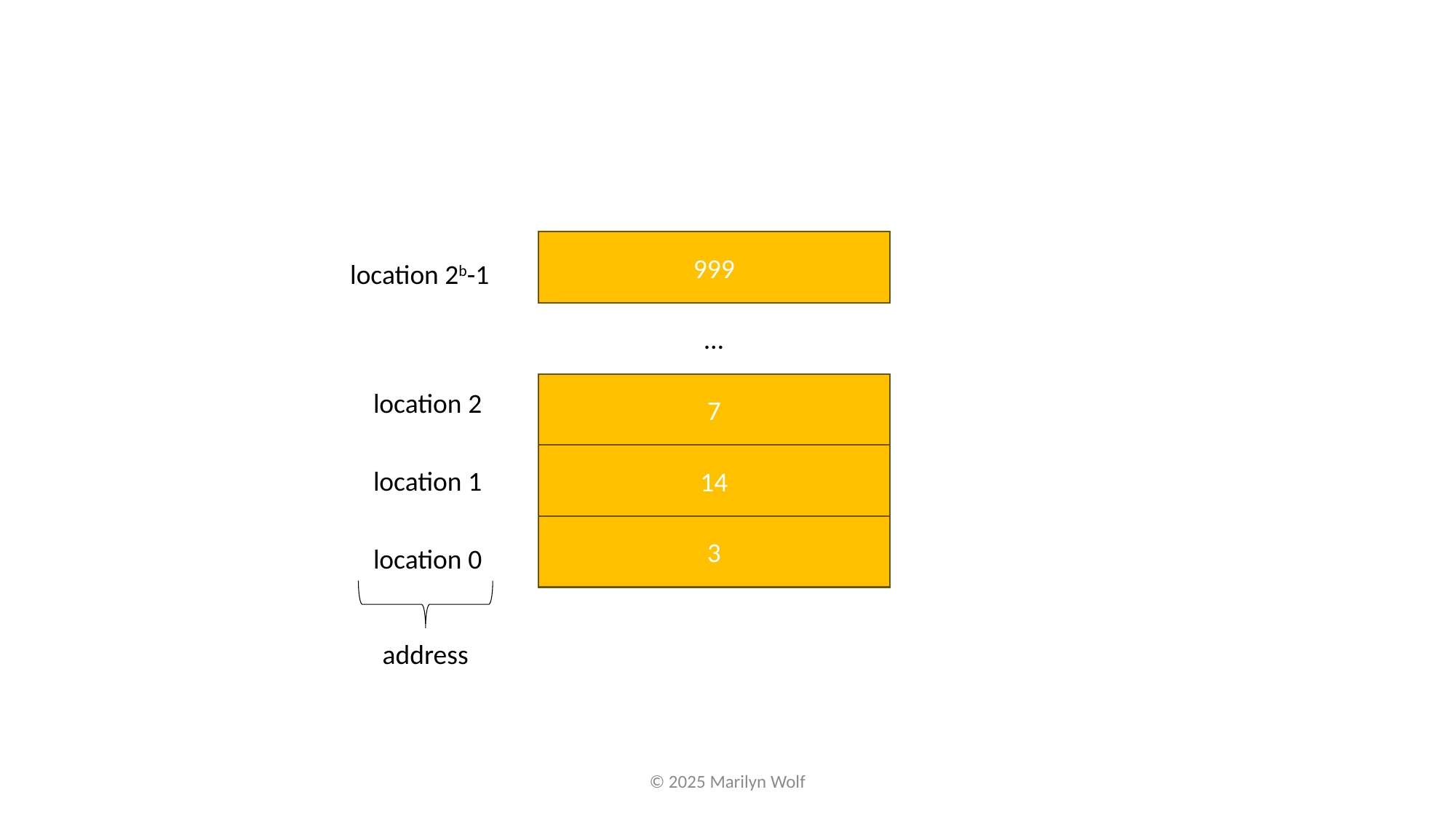

999
location 2b-1
…
7
location 2
14
location 1
3
location 0

address
© 2025 Marilyn Wolf